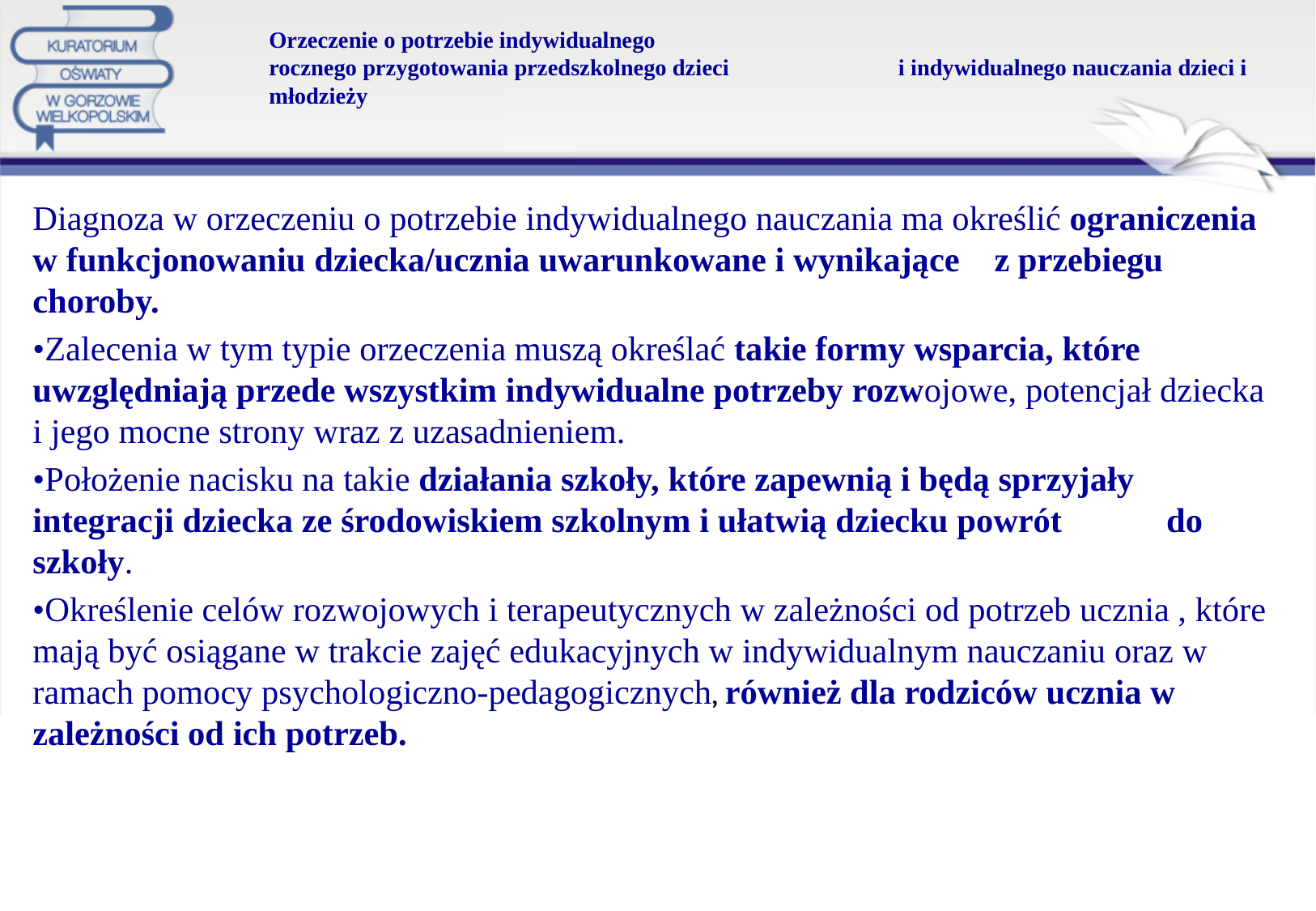

# Orzeczenie o potrzebie indywidualnego rocznego przygotowania przedszkolnego dzieci                             i indywidualnego nauczania dzieci i młodzieży
Diagnoza w orzeczeniu o potrzebie indywidualnego nauczania ma określić ograniczenia w funkcjonowaniu dziecka/ucznia uwarunkowane i wynikające    z przebiegu choroby.
•Zalecenia w tym typie orzeczenia muszą określać takie formy wsparcia, które uwzględniają przede wszystkim indywidualne potrzeby rozwojowe, potencjał dziecka i jego mocne strony wraz z uzasadnieniem.
•Położenie nacisku na takie działania szkoły, które zapewnią i będą sprzyjały integracji dziecka ze środowiskiem szkolnym i ułatwią dziecku powrót            do szkoły.
•Określenie celów rozwojowych i terapeutycznych w zależności od potrzeb ucznia , które mają być osiągane w trakcie zajęć edukacyjnych w indywidualnym nauczaniu oraz w ramach pomocy psychologiczno-pedagogicznych, również dla rodziców ucznia w zależności od ich potrzeb.